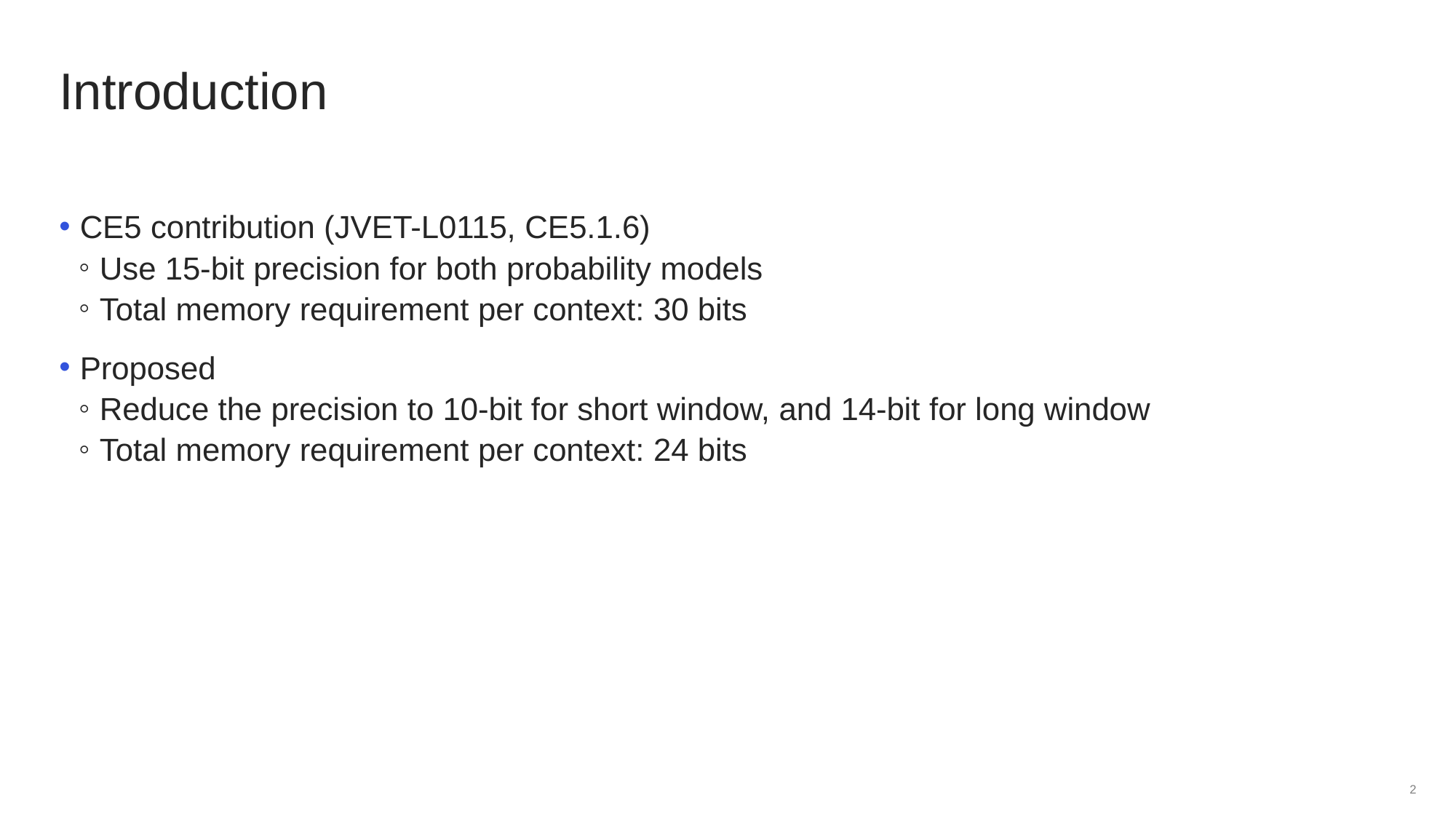

# Introduction

CE5 contribution (JVET-L0115, CE5.1.6)
Use 15-bit precision for both probability models
Total memory requirement per context: 30 bits
Proposed
Reduce the precision to 10-bit for short window, and 14-bit for long window
Total memory requirement per context: 24 bits